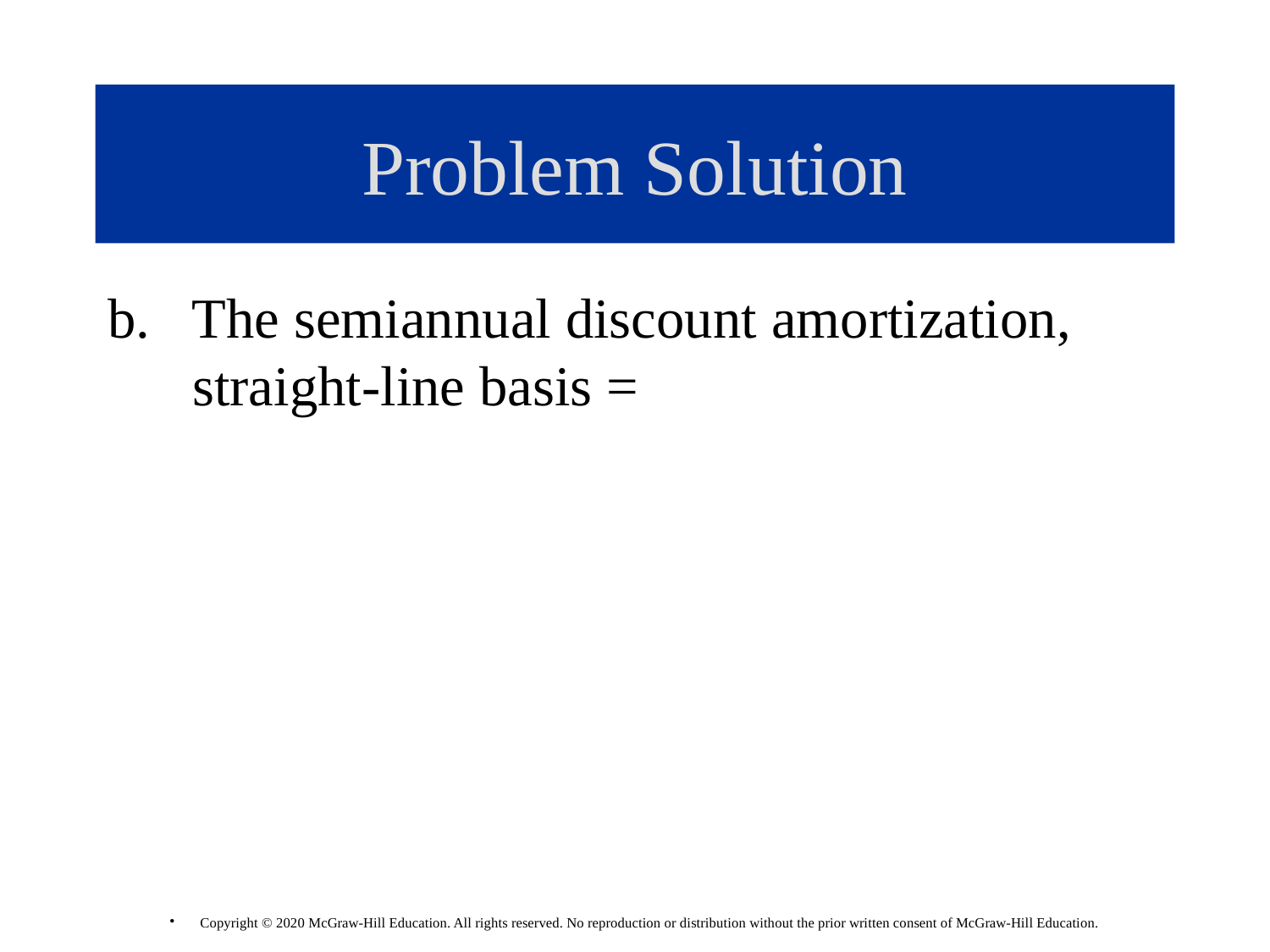

# Problem Solution
b.   The semiannual discount amortization, straight-line basis =